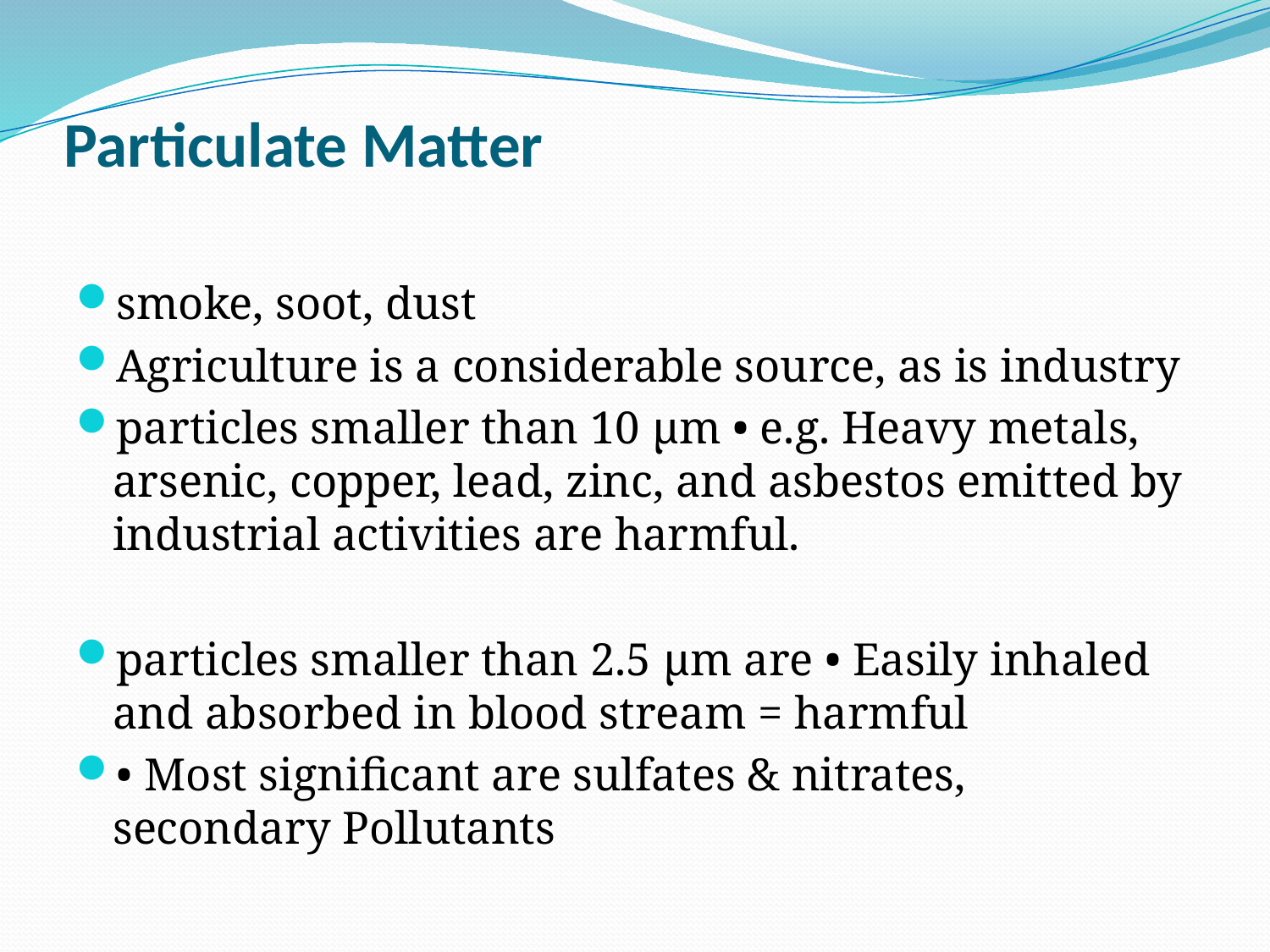

# Particulate Matter
smoke, soot, dust
Agriculture is a considerable source, as is industry
particles smaller than 10 μm • e.g. Heavy metals, arsenic, copper, lead, zinc, and asbestos emitted by industrial activities are harmful.

particles smaller than 2.5 μm are • Easily inhaled and absorbed in blood stream = harmful
• Most significant are sulfates & nitrates, secondary Pollutants